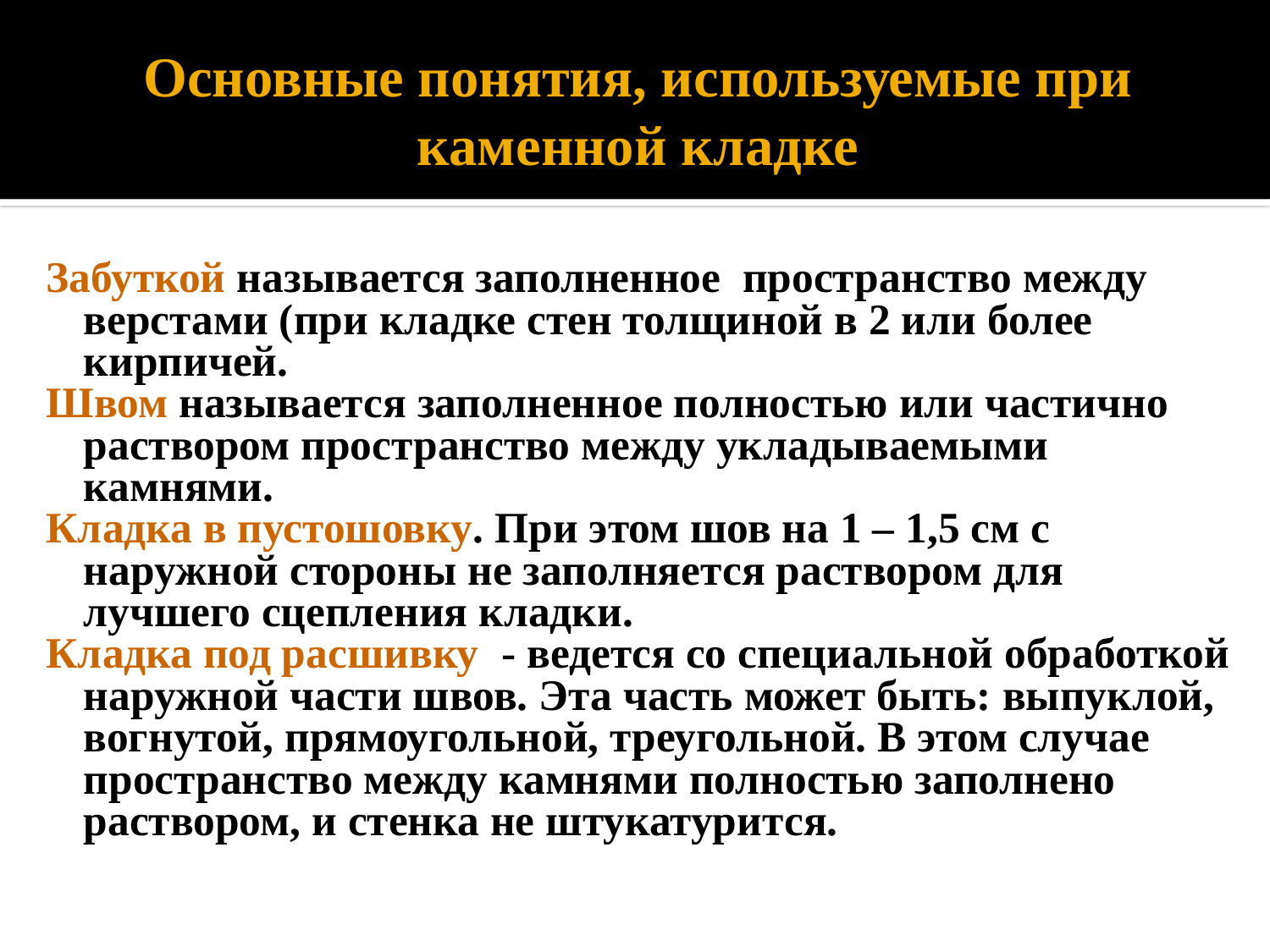

# Основные понятия, используемые при каменной кладке
Забуткой называется заполненное  пространство между верстами (при кладке стен толщиной в 2 или более кирпичей.
Швом называется заполненное полностью или частично раствором пространство между укладываемыми камнями.
Кладка в пустошовку. При этом шов на 1 – 1,5 см с наружной стороны не заполняется раствором для лучшего сцепления кладки.
Кладка под расшивку  - ведется со специальной обработкой наружной части швов. Эта часть может быть: выпуклой, вогнутой, прямоугольной, треугольной. В этом случае пространство между камнями полностью заполнено раствором, и стенка не штукатурится.